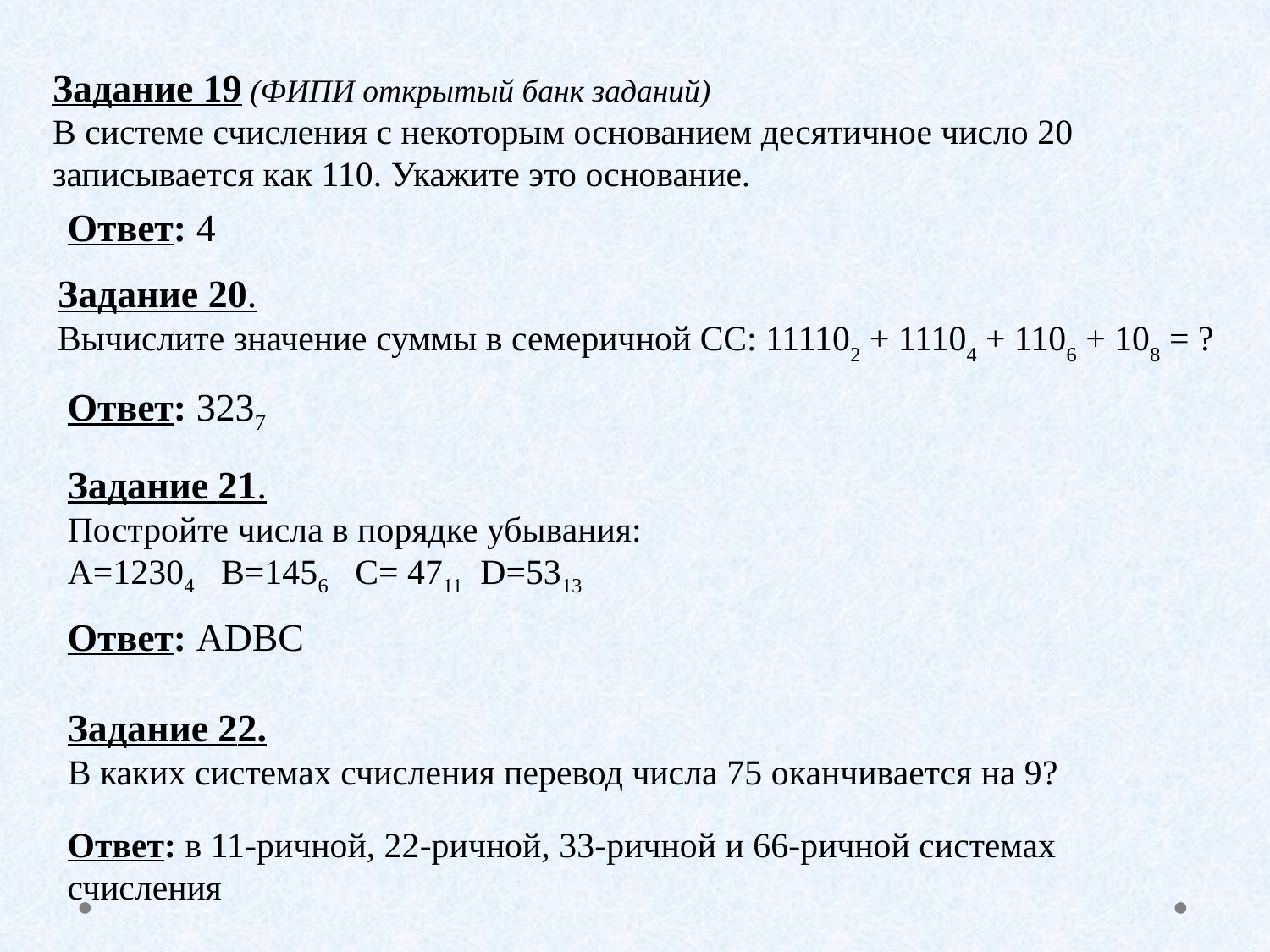

Задание 19 (ФИПИ открытый банк заданий)
В системе счисления с некоторым основанием десятичное число 20 записывается как 110. Укажите это основание.
Ответ: 4
Задание 20.
Вычислите значение суммы в семеричной СС: 111102 + 11104 + 1106 + 108 = ?
Ответ: 3237
Задание 21.
Постройте числа в порядке убывания:
A=12304   B=1456   C= 4711  D=5313
Ответ: ADBC
Задание 22.
В каких системах счисления перевод числа 75 оканчивается на 9?
Ответ: в 11-ричной, 22-ричной, 33-ричной и 66-ричной системах счисления